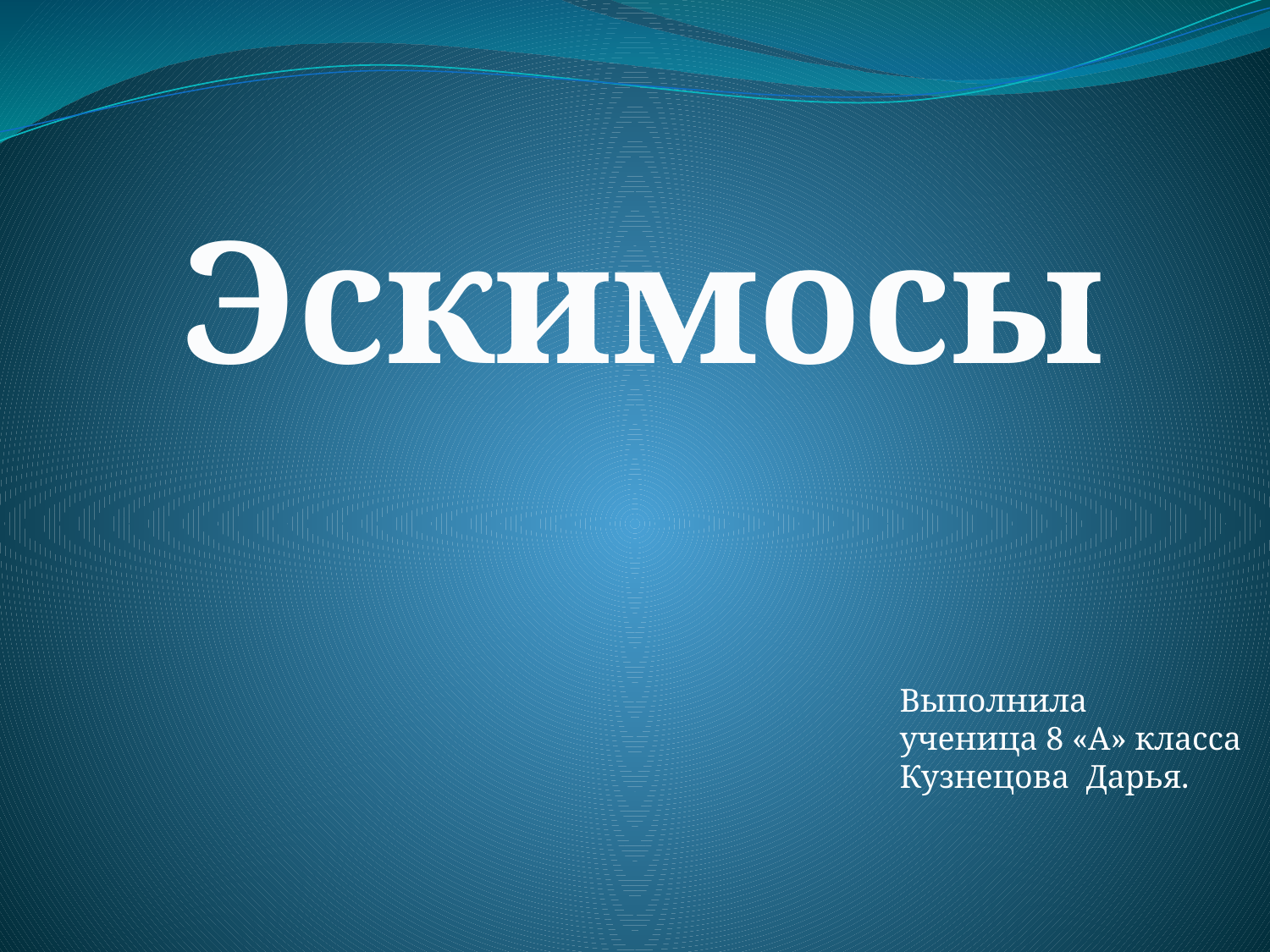

Эскимосы
Выполнила
ученица 8 «А» класса
Кузнецова  Дарья.